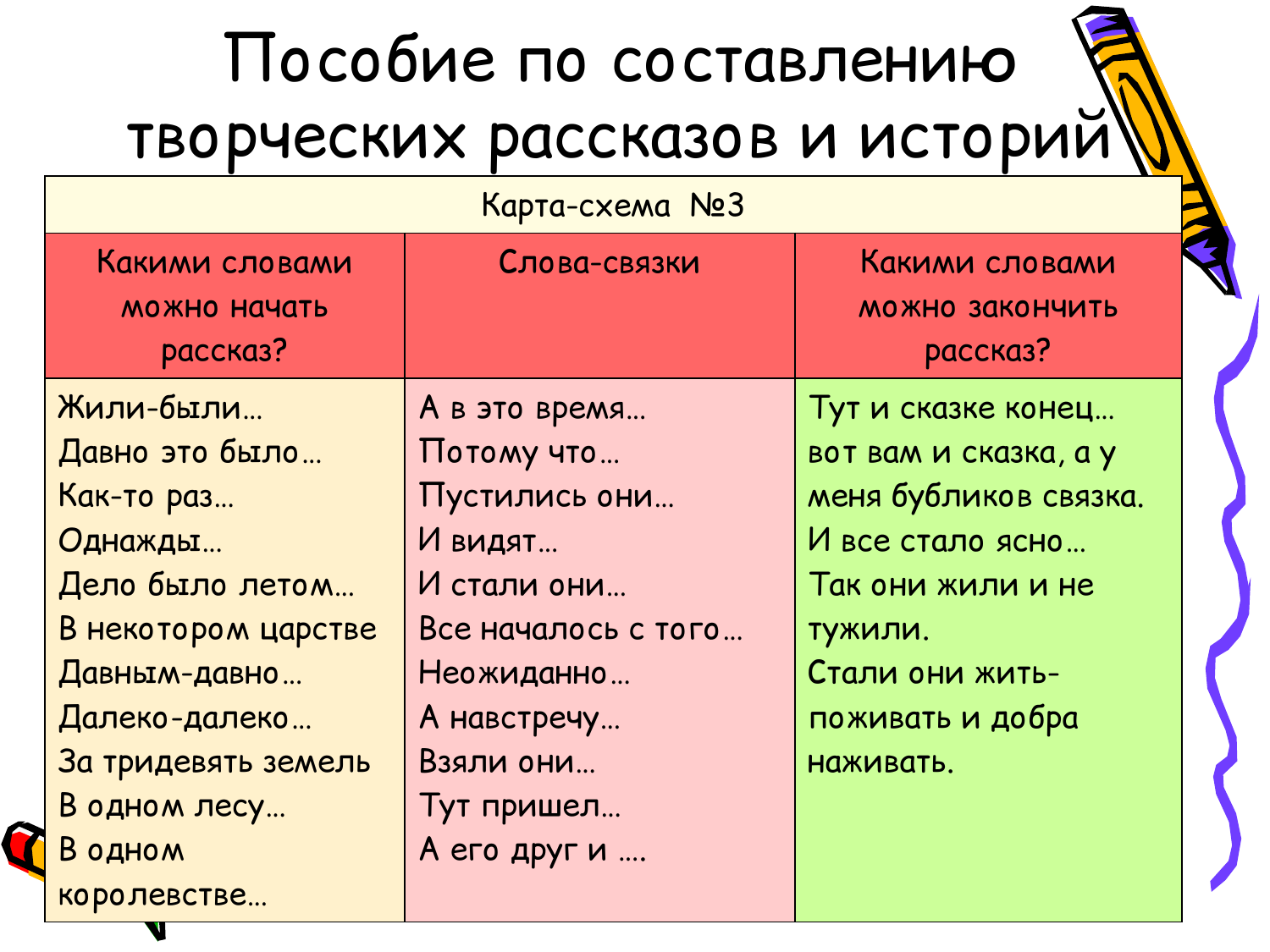

# Пособие по составлению творческих рассказов и историй
| Карта-схема №3 |  |  |
| --- | --- | --- |
| Какими словами можно начать рассказ? | Слова-связки | Какими словами можно закончить рассказ? |
| Жили-были… Давно это было… Как-то раз… Однажды… Дело было летом… В некотором царстве Давным-давно… Далеко-далеко… За тридевять земель В одном лесу… В одном королевстве… | А в это время… Потому что… Пустились они… И видят… И стали они… Все началось с того… Неожиданно… А навстречу… Взяли они… Тут пришел… А его друг и …. | Тут и сказке конец… вот вам и сказка, а у меня бубликов связка. И все стало ясно… Так они жили и не тужили. Стали они жить-поживать и добра наживать. |